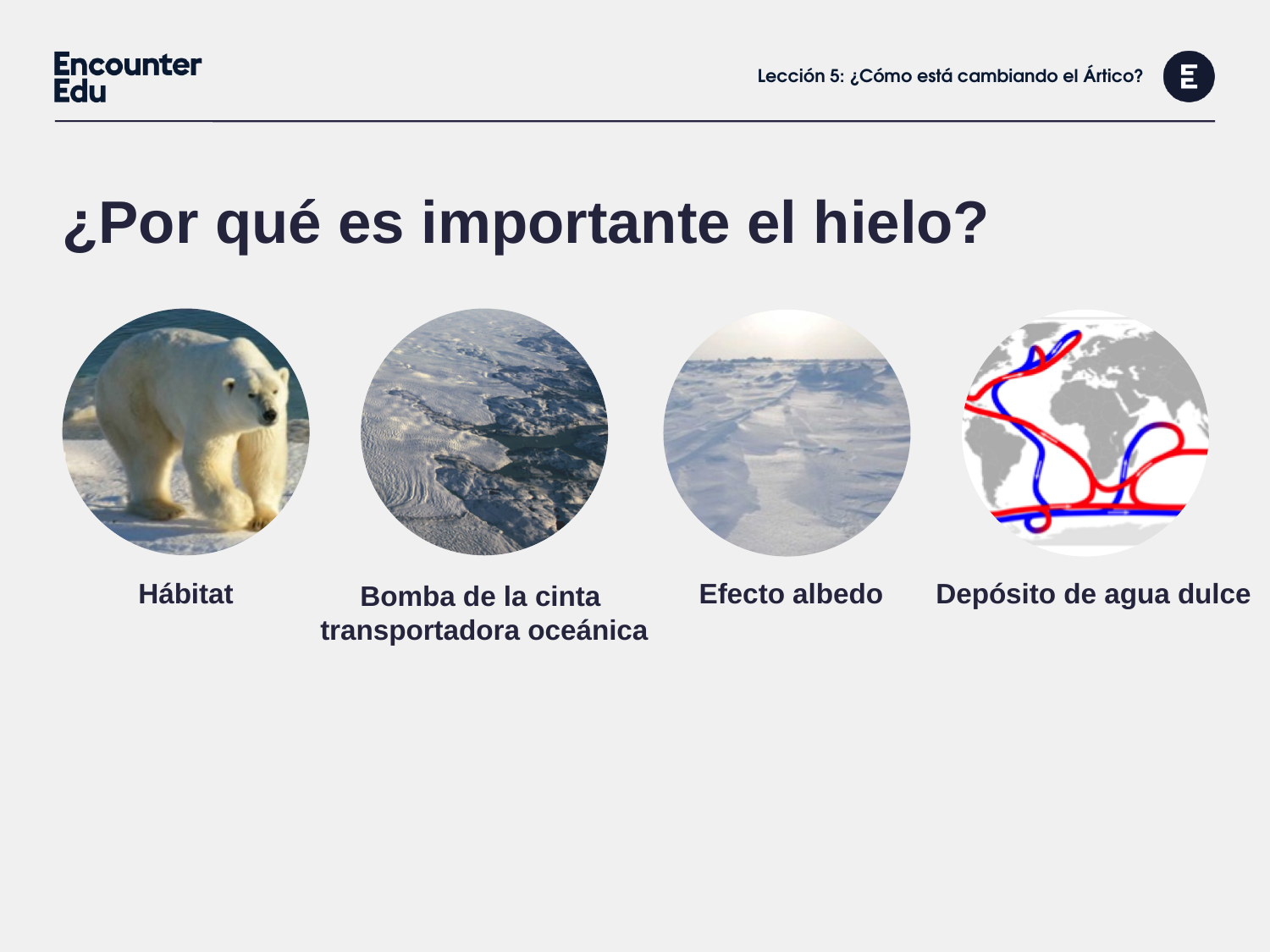

# Lección 5: ¿Cómo está cambiando el Ártico?
¿Por qué es importante el hielo?

Efecto albedo
Hábitat
Depósito de agua dulce
Bomba de la cinta
transportadora oceánica